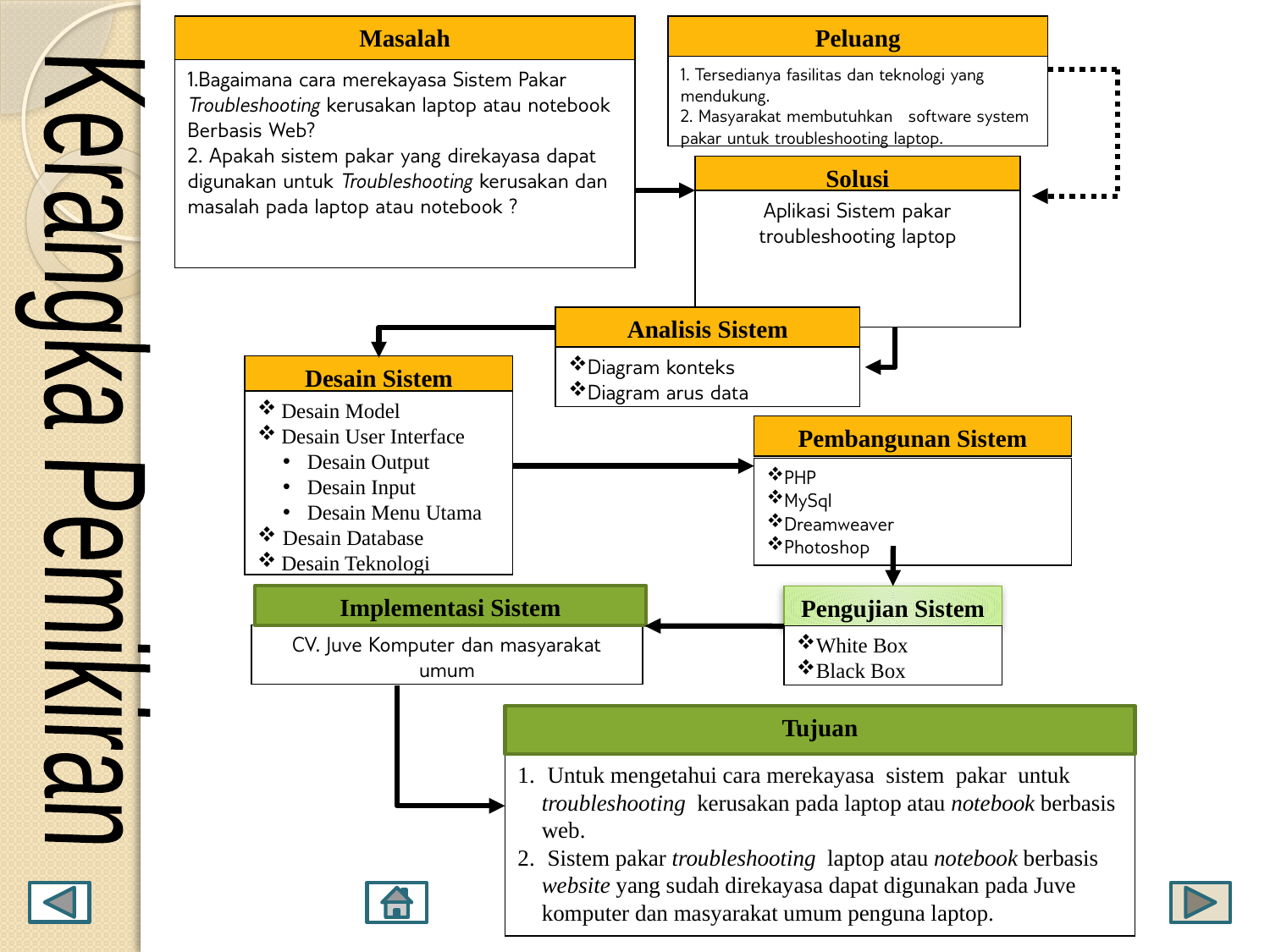

Masalah
1.Bagaimana cara merekayasa Sistem Pakar Troubleshooting kerusakan laptop atau notebook Berbasis Web?
2. Apakah sistem pakar yang direkayasa dapat digunakan untuk Troubleshooting kerusakan dan masalah pada laptop atau notebook ?

Peluang
1. Tersedianya fasilitas dan teknologi yang mendukung.
2. Masyarakat membutuhkan   software system pakar untuk troubleshooting laptop.

Solusi
Aplikasi Sistem pakar troubleshooting laptop

Analisis Sistem
Diagram konteks
Diagram arus data

Desain Sistem
Desain Model
Desain User Interface
Desain Output
Desain Input
Desain Menu Utama
Desain Database
Desain Teknologi
Kerangka Pemikiran
Pembangunan Sistem
PHP
MySql
Dreamweaver
Photoshop
Implementasi Sistem
CV. Juve Komputer dan masyarakat umum
Pengujian Sistem
White Box
Black Box

Tujuan
 Untuk mengetahui cara merekayasa  sistem  pakar  untuk troubleshooting  kerusakan pada laptop atau notebook berbasis web.
 Sistem pakar troubleshooting  laptop atau notebook berbasis website yang sudah direkayasa dapat digunakan pada Juve komputer dan masyarakat umum penguna laptop.